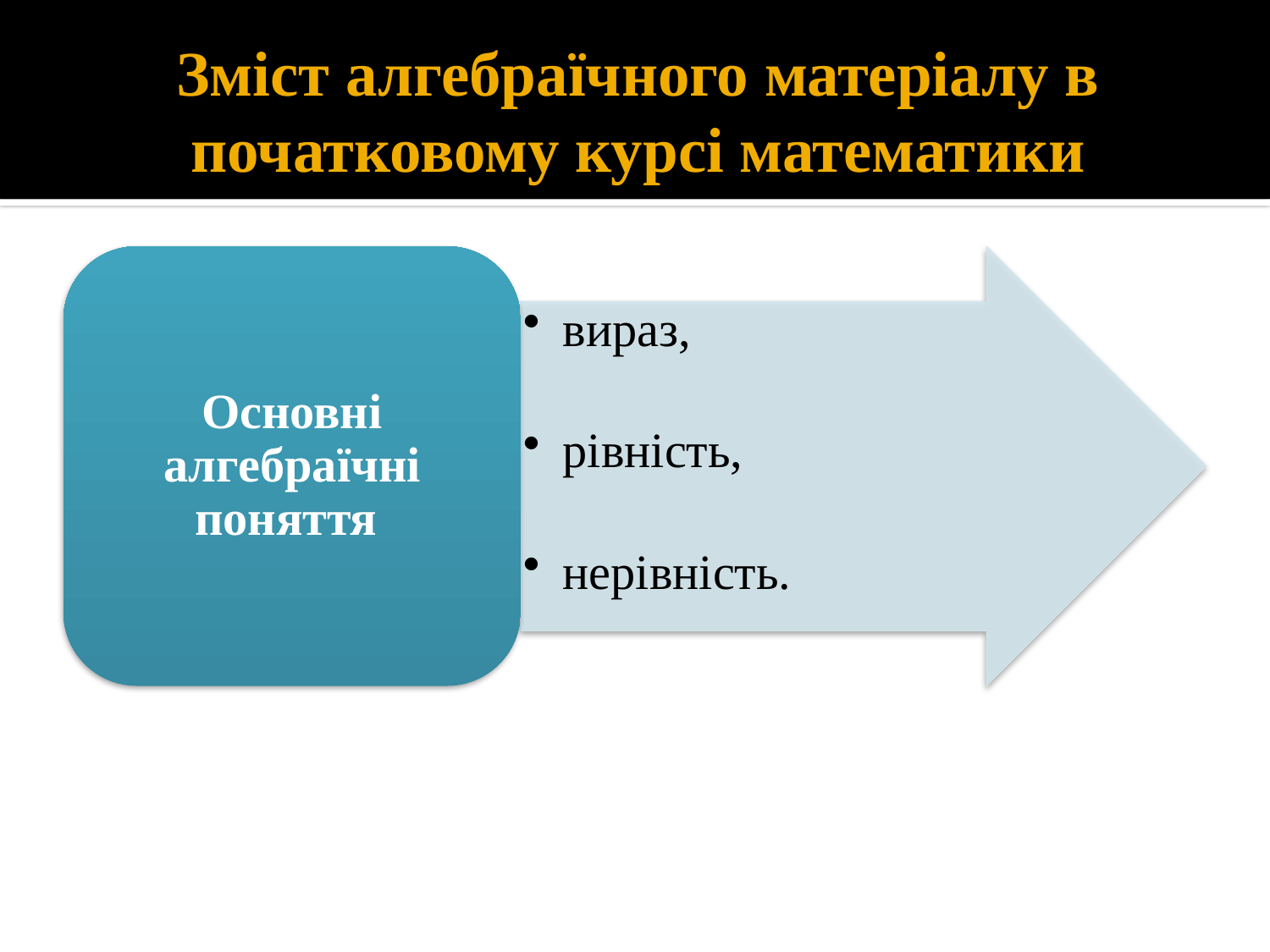

# Зміст алгебраїчного матеріалу в початковому курсі математики
вираз,

рівність,

нерівність.
Основні алгебраїчні поняття